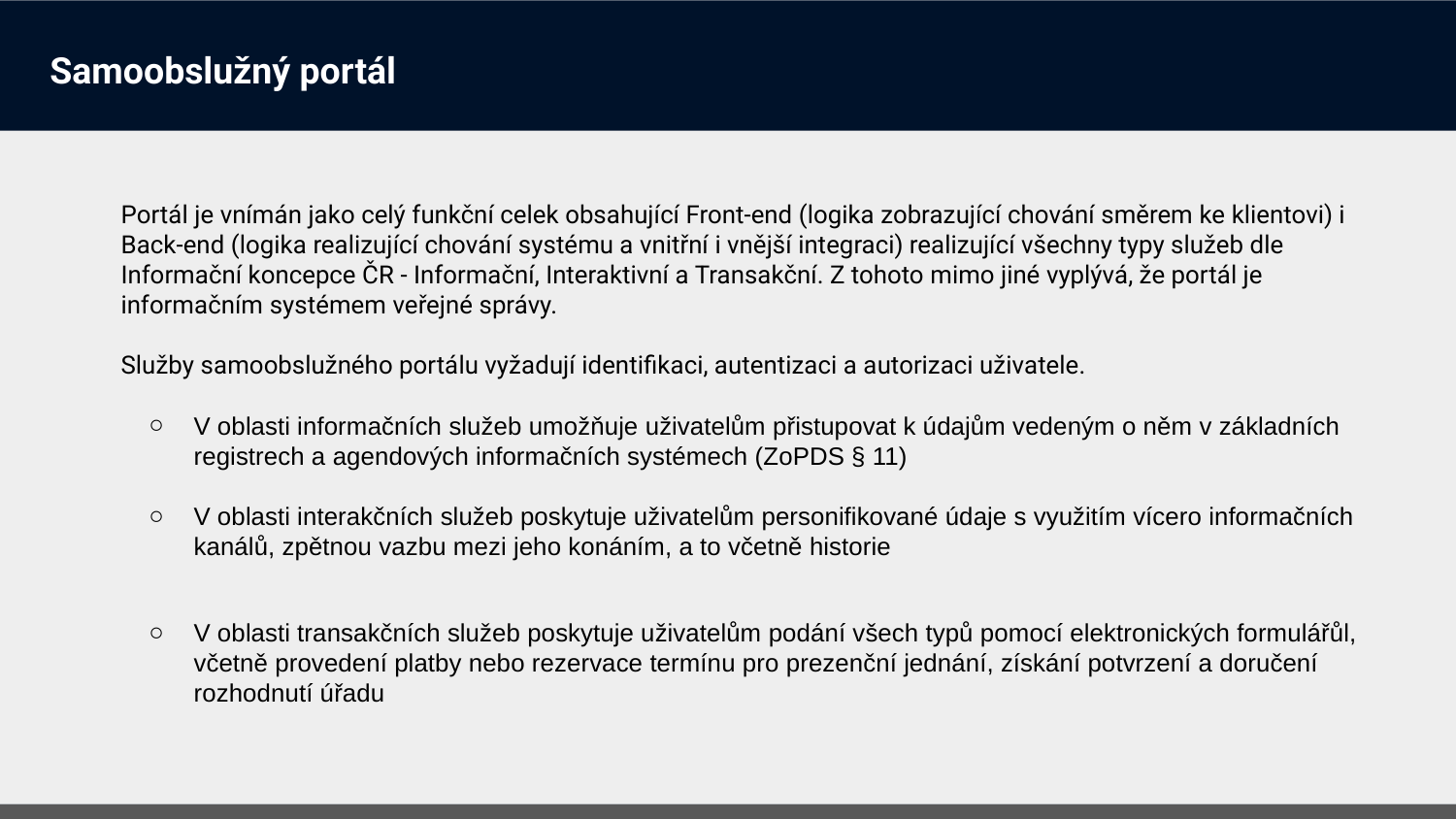

# Samoobslužný portál
Portál je vnímán jako celý funkční celek obsahující Front-end (logika zobrazující chování směrem ke klientovi) i Back-end (logika realizující chování systému a vnitřní i vnější integraci) realizující všechny typy služeb dle Informační koncepce ČR - Informační, Interaktivní a Transakční. Z tohoto mimo jiné vyplývá, že portál je informačním systémem veřejné správy.

Služby samoobslužného portálu vyžadují identifikaci, autentizaci a autorizaci uživatele.

V oblasti informačních služeb umožňuje uživatelům přistupovat k údajům vedeným o něm v základních registrech a agendových informačních systémech (ZoPDS § 11)

V oblasti interakčních služeb poskytuje uživatelům personifikované údaje s využitím vícero informačních kanálů, zpětnou vazbu mezi jeho konáním, a to včetně historie

V oblasti transakčních služeb poskytuje uživatelům podání všech typů pomocí elektronických formulářůl, včetně provedení platby nebo rezervace termínu pro prezenční jednání, získání potvrzení a doručení rozhodnutí úřadu